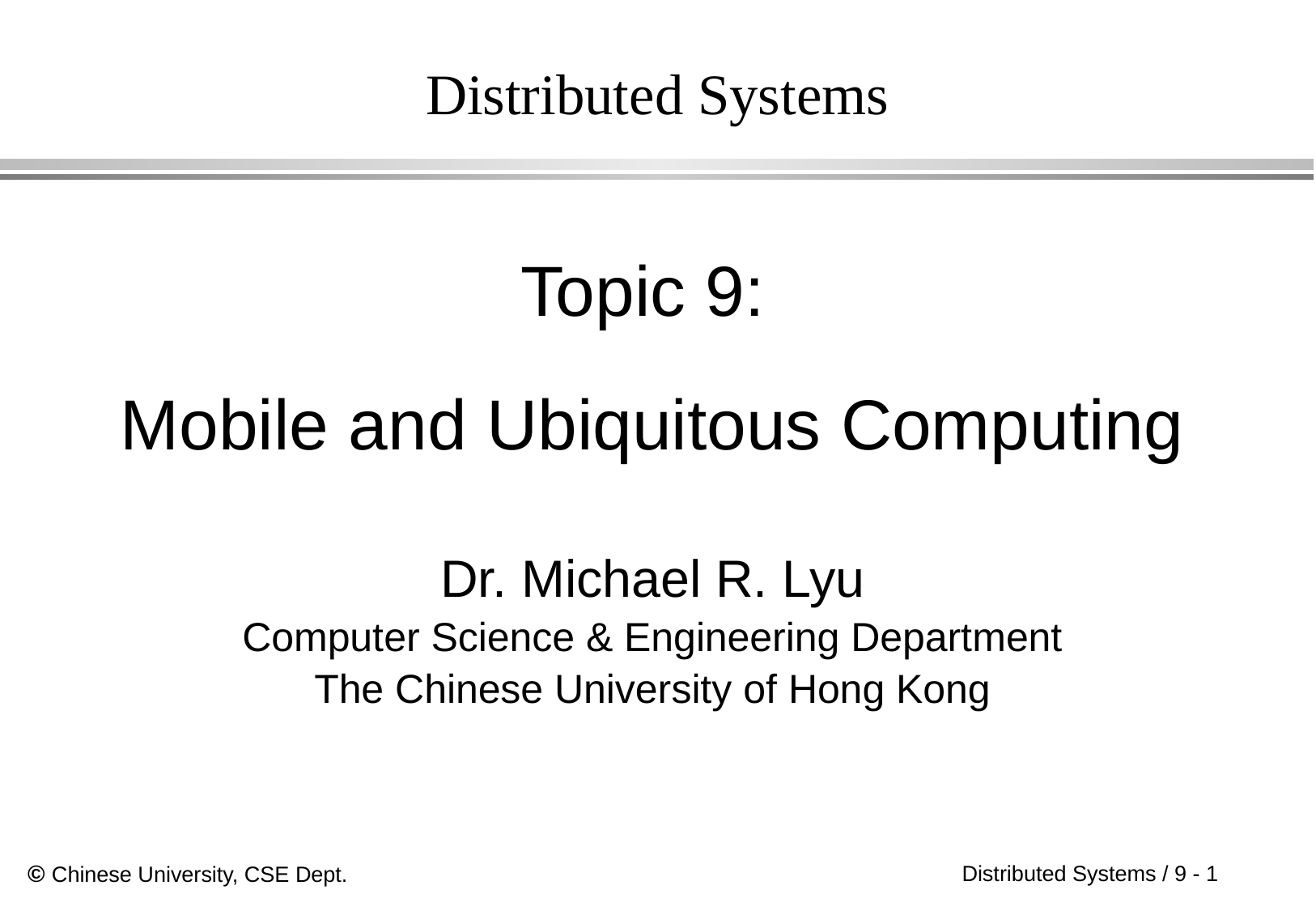

# Distributed Systems

Topic 9:

Mobile and Ubiquitous Computing
Dr. Michael R. Lyu
Computer Science & Engineering Department
The Chinese University of Hong Kong